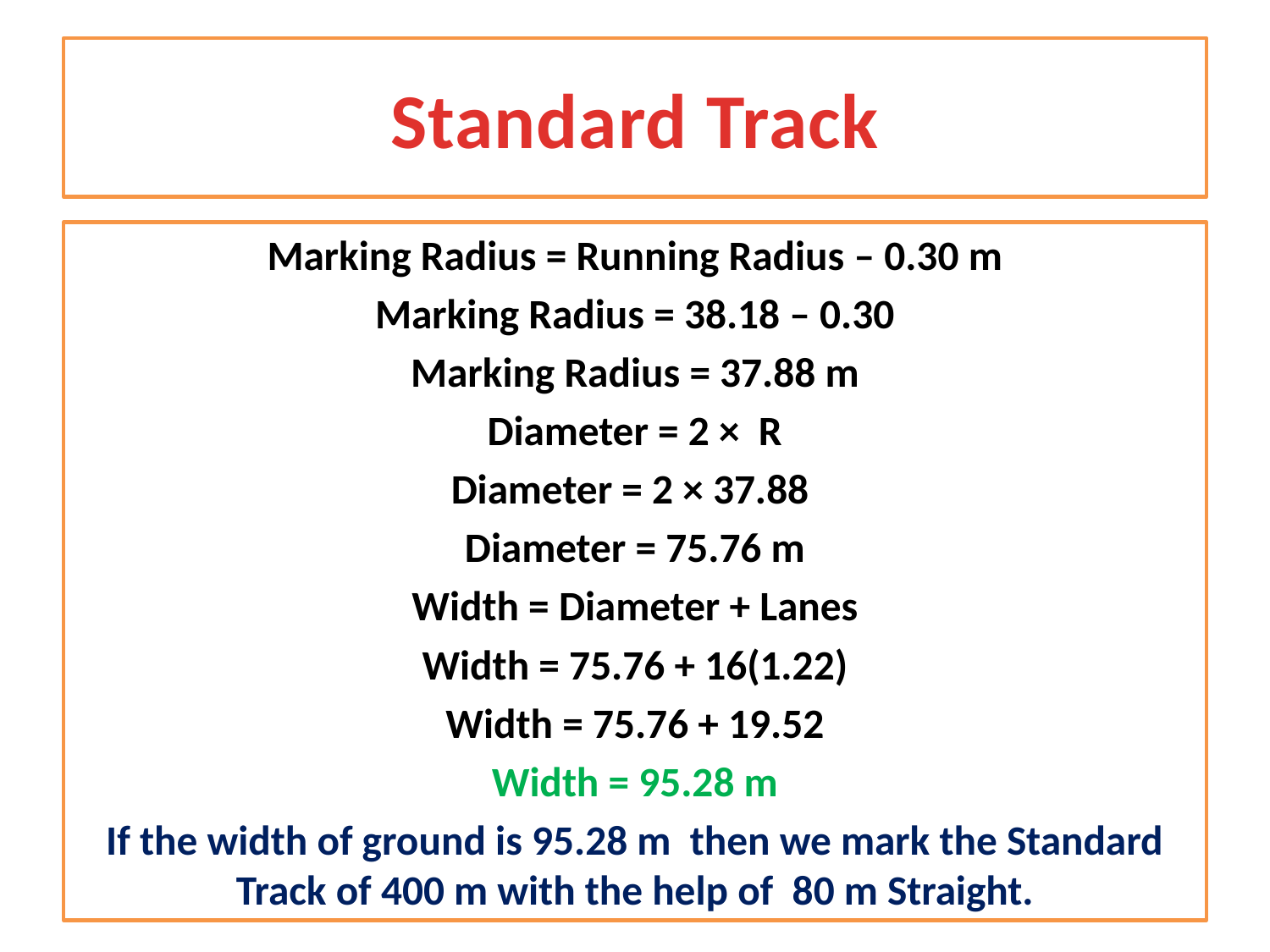

# Standard Track
Marking Radius = Running Radius – 0.30 m
Marking Radius = 38.18 – 0.30
Marking Radius = 37.88 m
Diameter = 2 ×  R
Diameter = 2 × 37.88
Diameter = 75.76 m
Width = Diameter + Lanes
Width = 75.76 + 16(1.22)
Width = 75.76 + 19.52
Width = 95.28 m
If the width of ground is 95.28 m  then we mark the Standard Track of 400 m with the help of  80 m Straight.